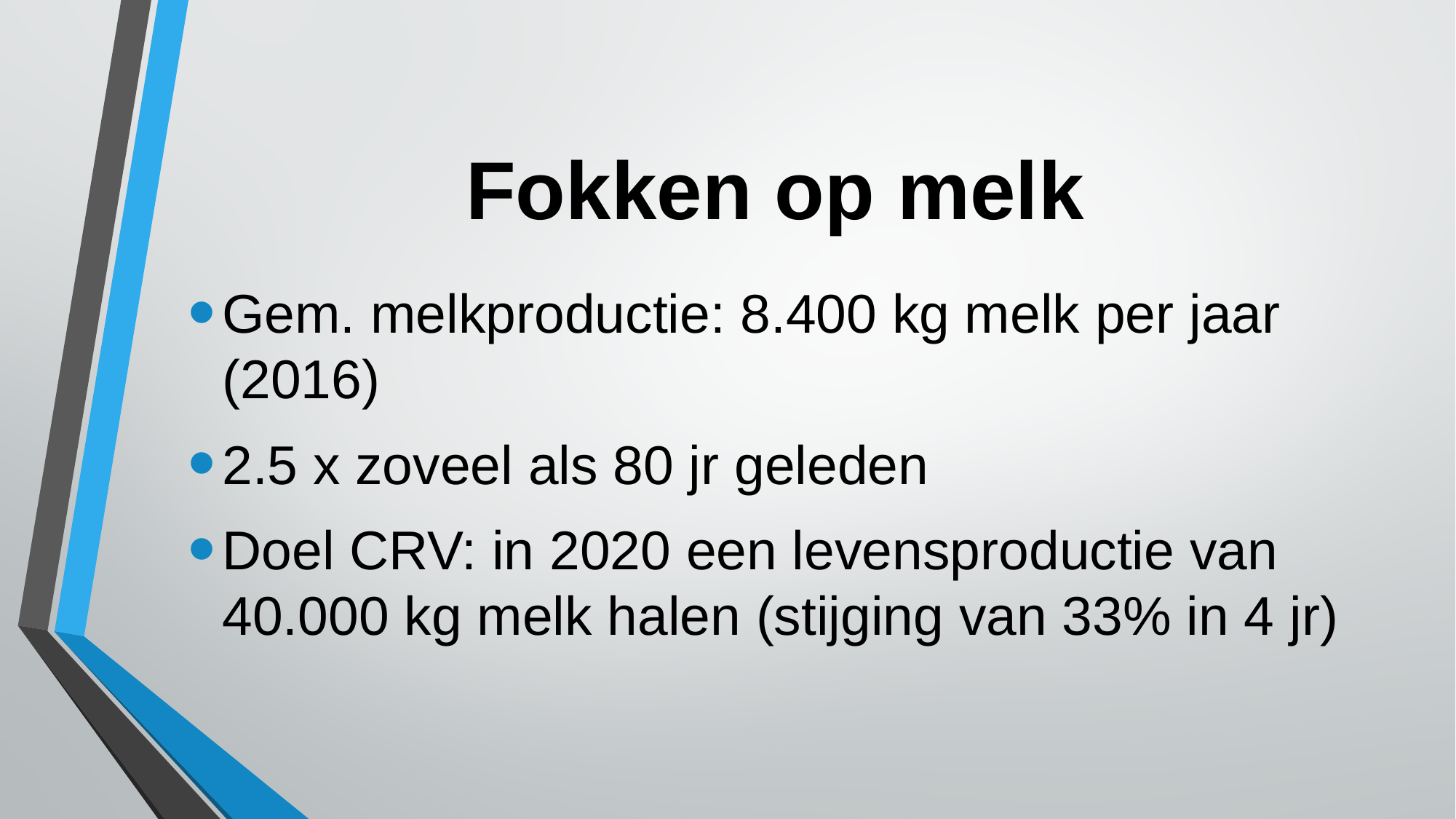

# Fokken op melk
Gem. melkproductie: 8.400 kg melk per jaar (2016)
2.5 x zoveel als 80 jr geleden
Doel CRV: in 2020 een levensproductie van 40.000 kg melk halen (stijging van 33% in 4 jr)